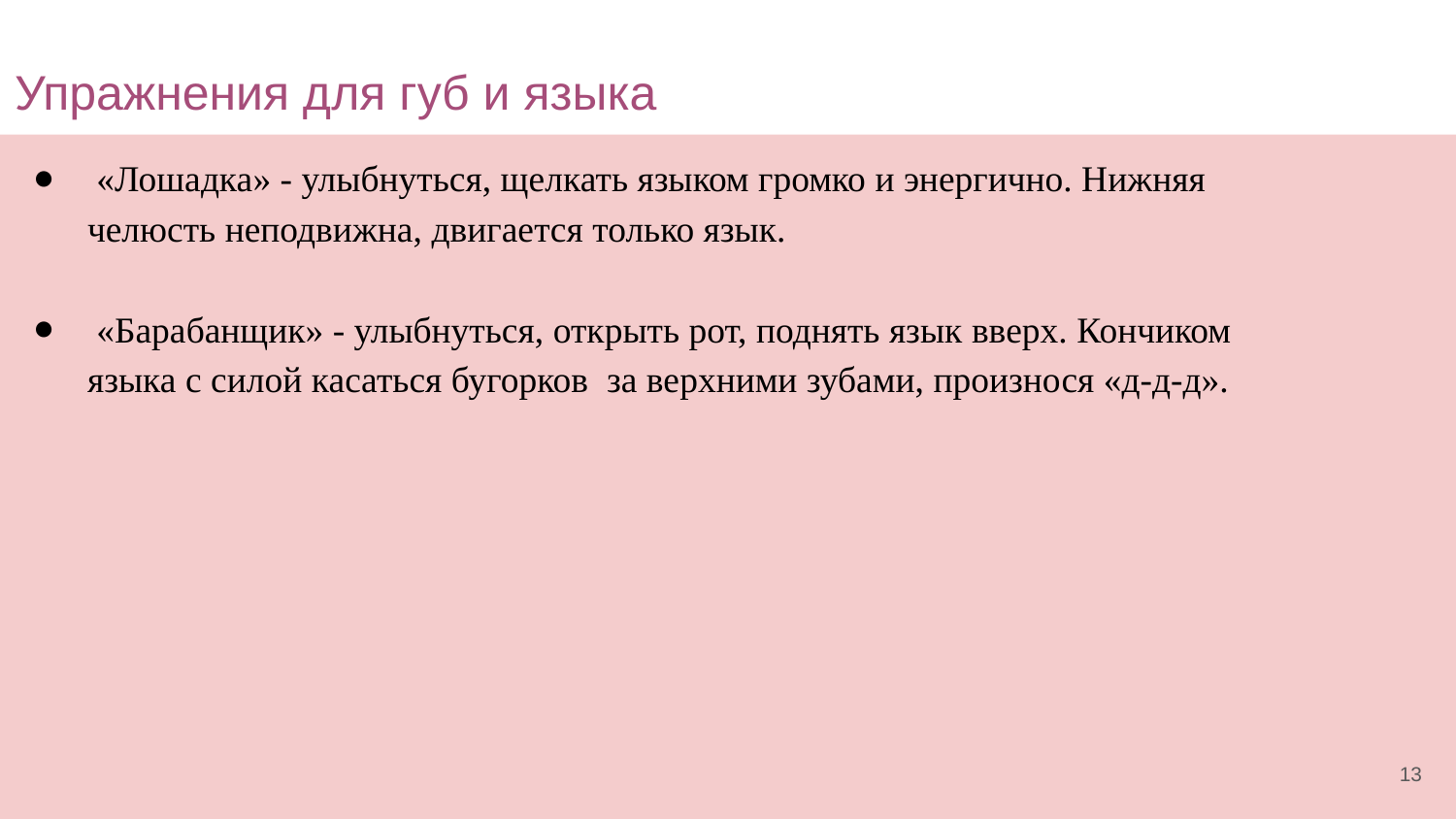

# Упражнения для губ и языка
 «Лошадка» - улыбнуться, щелкать языком громко и энергично. Нижняя челюсть неподвижна, двигается только язык.

 «Барабанщик» - улыбнуться, открыть рот, поднять язык вверх. Кончиком языка с силой касаться бугорков  за верхними зубами, произнося «д-д-д».